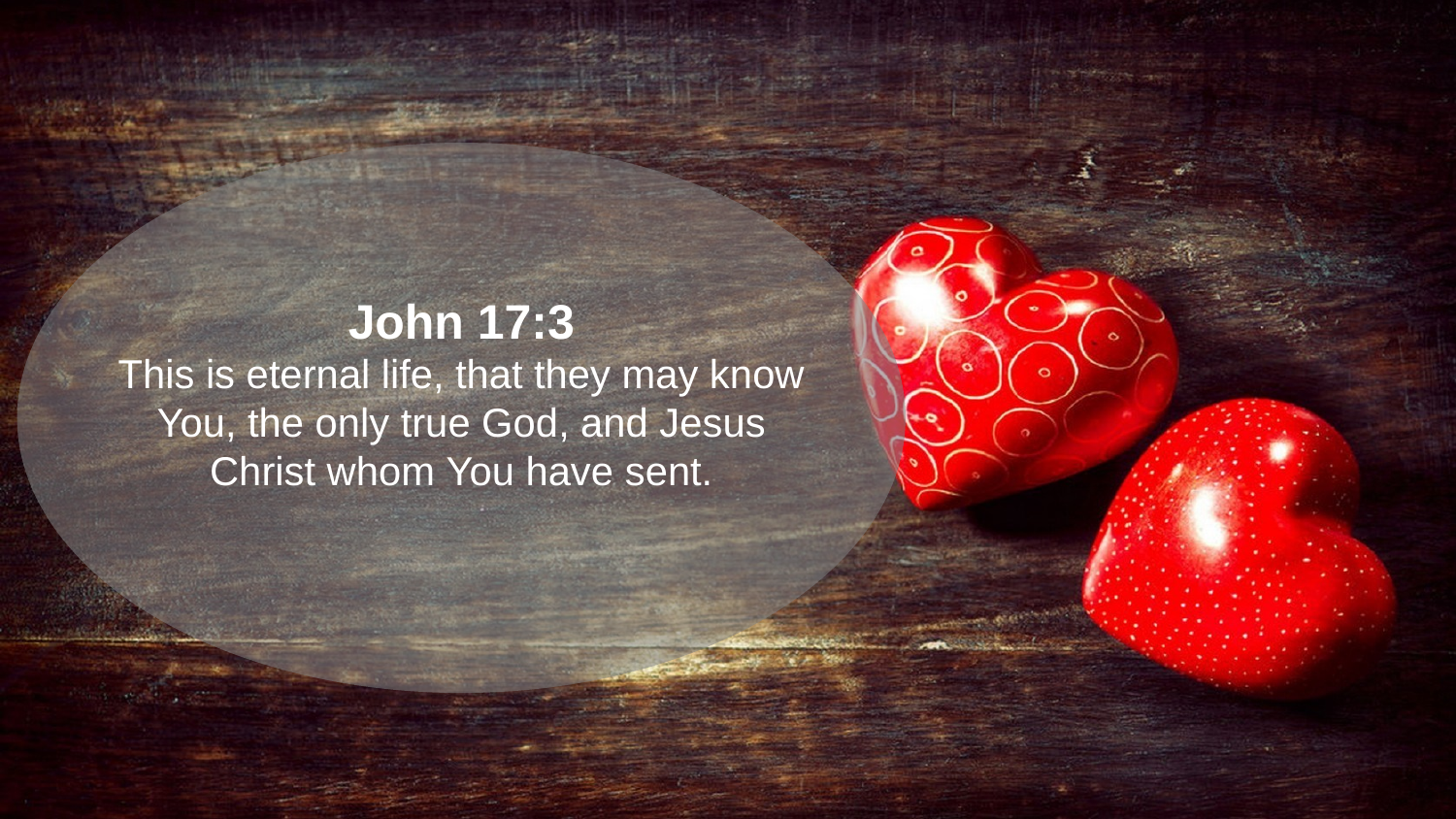

John 17:3
This is eternal life, that they may know You, the only true God, and Jesus Christ whom You have sent.